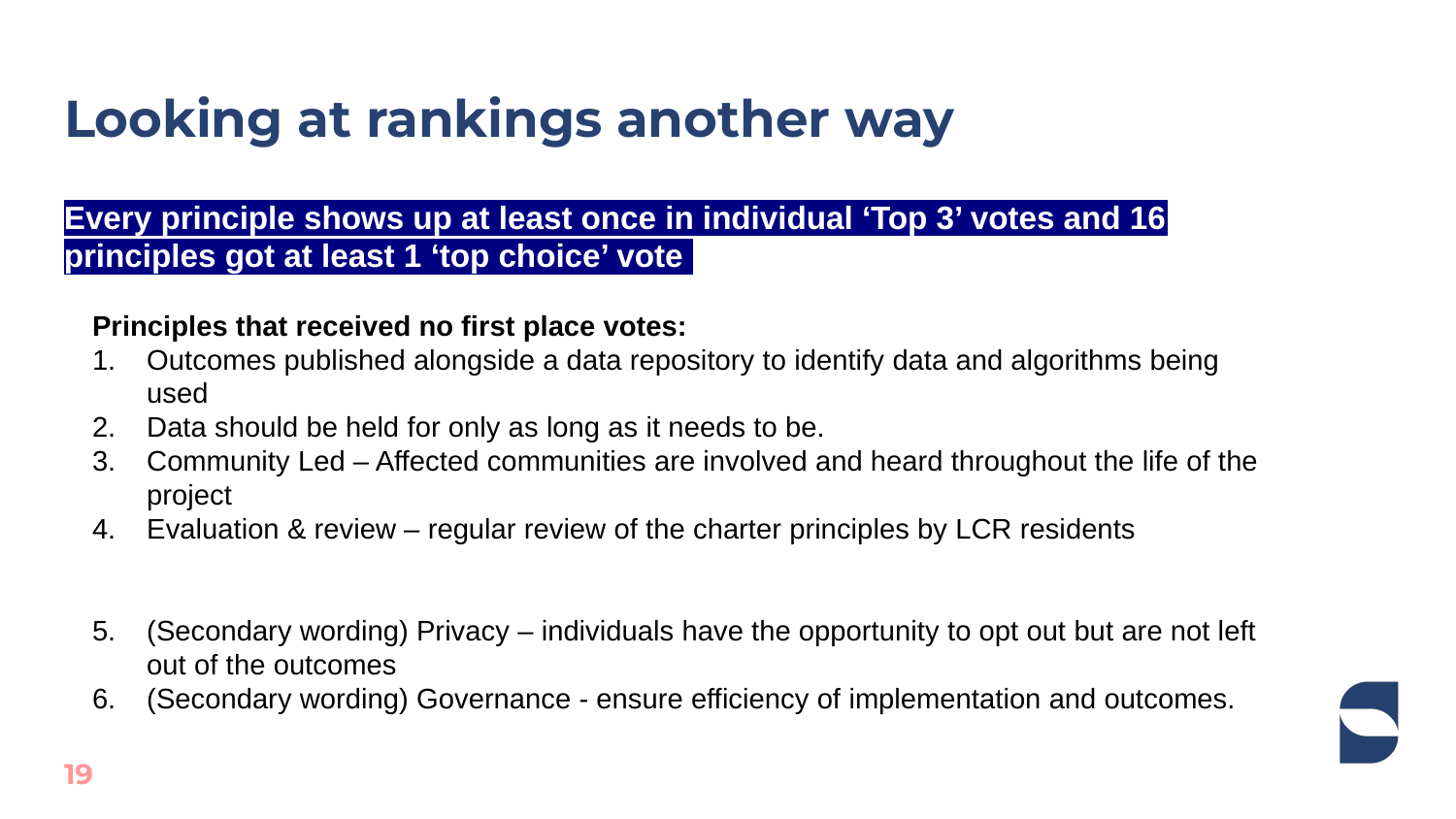

# Looking at rankings another way
Every principle shows up at least once in individual ‘Top 3’ votes and 16 principles got at least 1 ‘top choice’ vote
Principles that received no first place votes:
Outcomes published alongside a data repository to identify data and algorithms being used
Data should be held for only as long as it needs to be.
Community Led – Affected communities are involved and heard throughout the life of the project
Evaluation & review – regular review of the charter principles by LCR residents

(Secondary wording) Privacy – individuals have the opportunity to opt out but are not left out of the outcomes
(Secondary wording) Governance - ensure efficiency of implementation and outcomes.

19